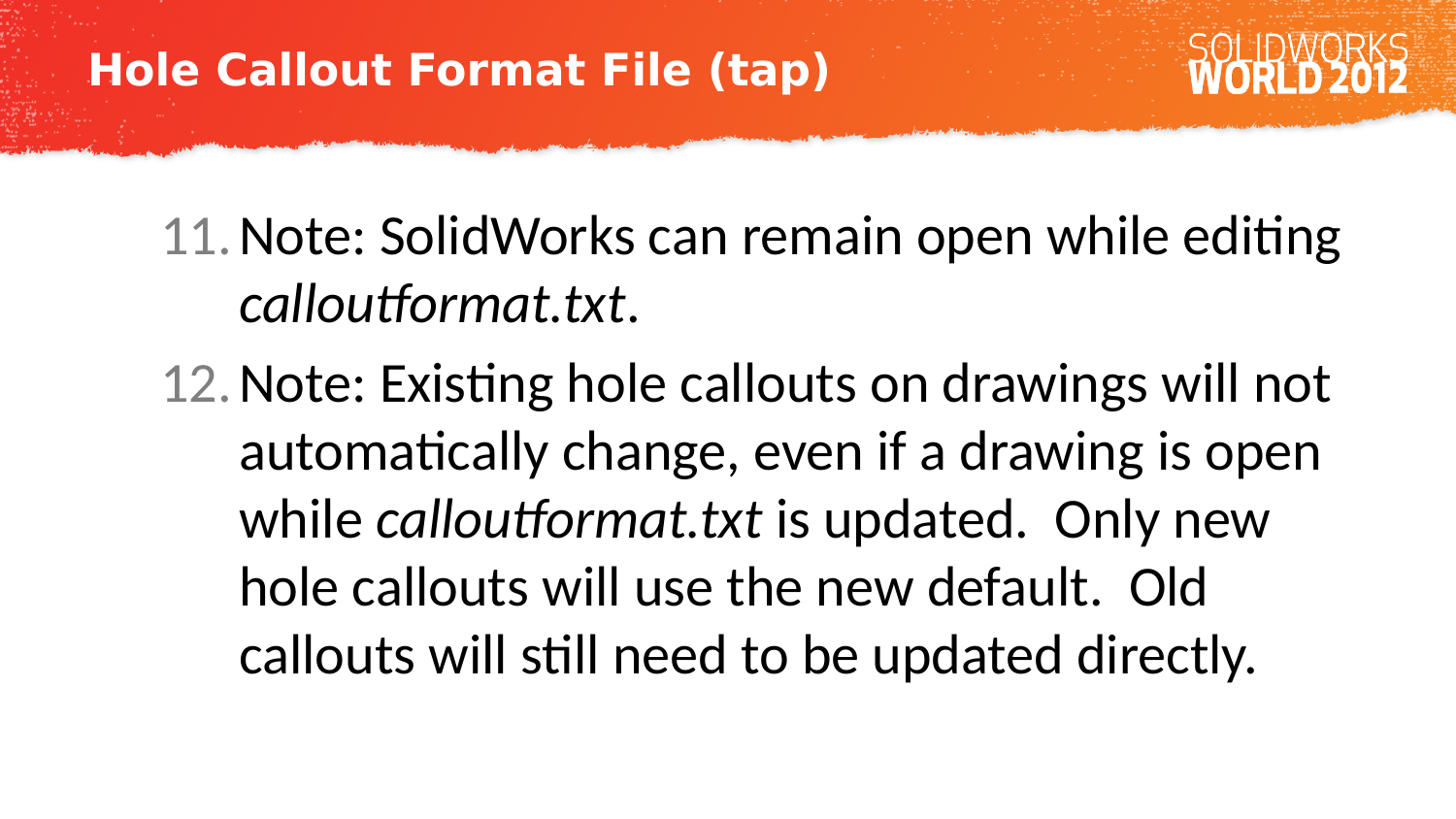

# Hole Callout Format File (tap)
Note: SolidWorks can remain open while editing calloutformat.txt.
Note: Existing hole callouts on drawings will not automatically change, even if a drawing is open while calloutformat.txt is updated.  Only new hole callouts will use the new default.  Old callouts will still need to be updated directly.